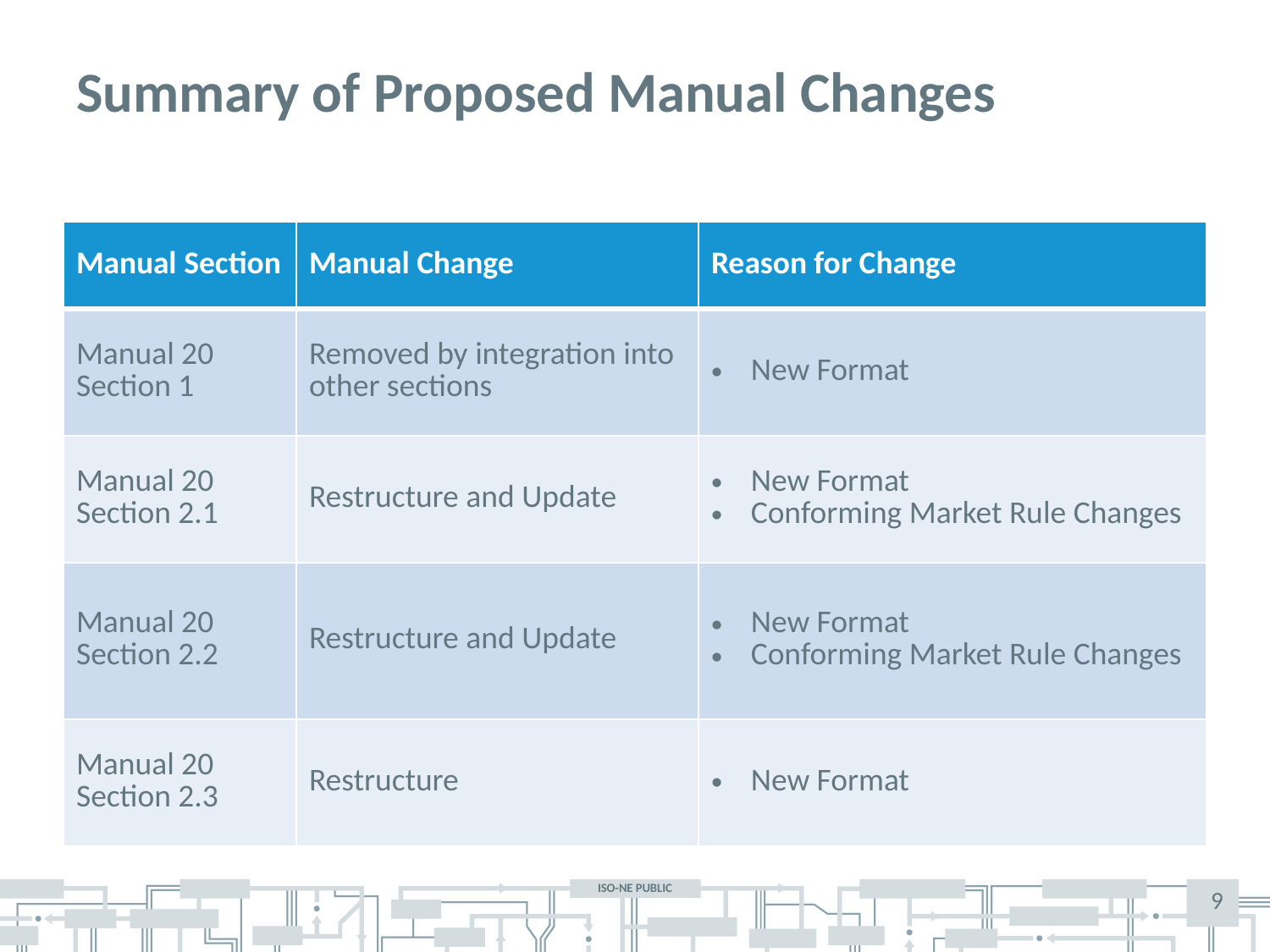

# Summary of Proposed Manual Changes
| Manual Section | Manual Change | Reason for Change |
| --- | --- | --- |
| Manual 20 Section 1 | Removed by integration into other sections | New Format |
| Manual 20 Section 2.1 | Restructure and Update | New Format Conforming Market Rule Changes |
| Manual 20 Section 2.2 | Restructure and Update | New Format Conforming Market Rule Changes |
| Manual 20 Section 2.3 | Restructure | New Format |
9